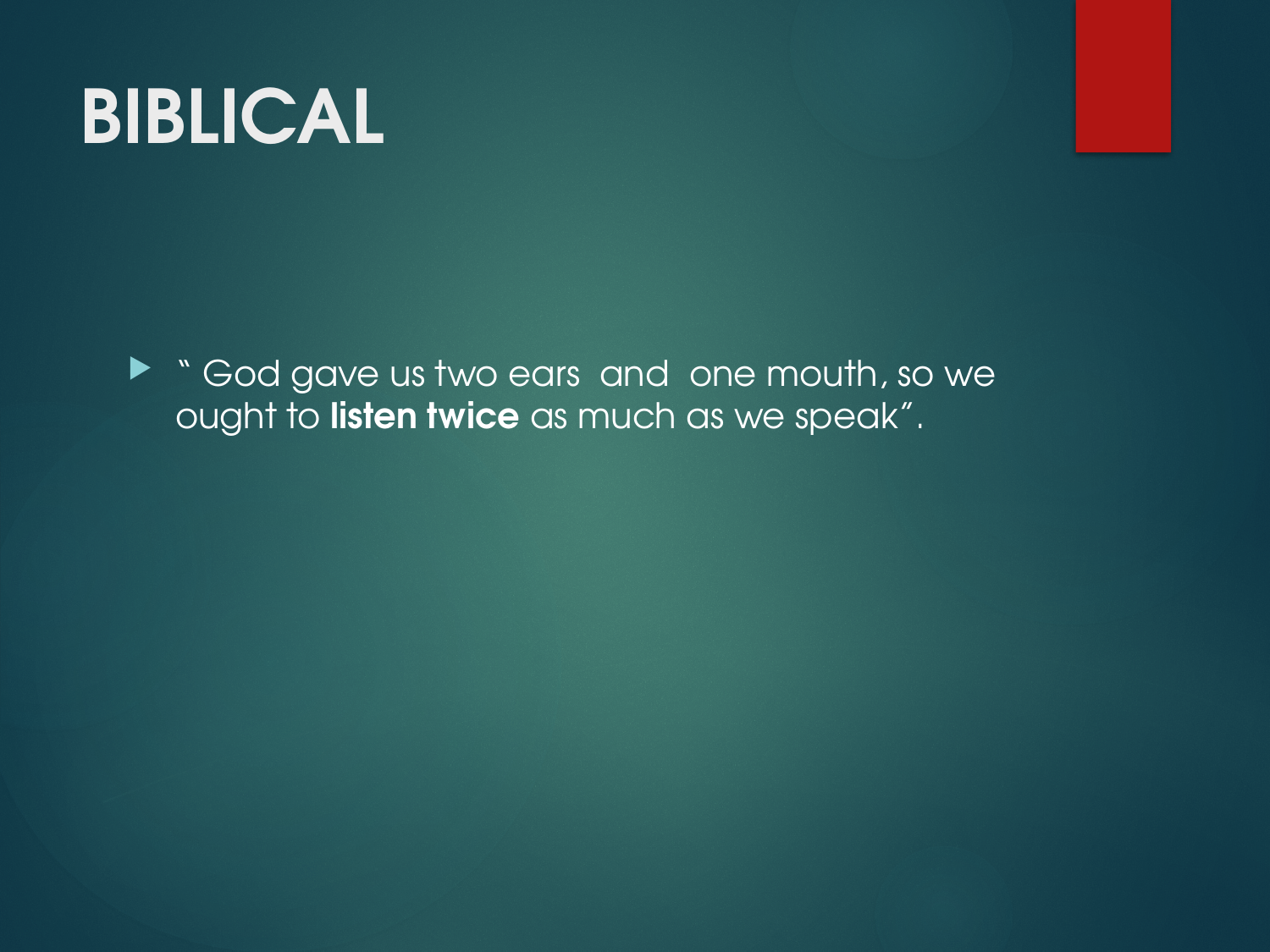

# BIBLICAL

“ God gave us two ears  and  one mouth, so we ought to listen twice as much as we speak”.